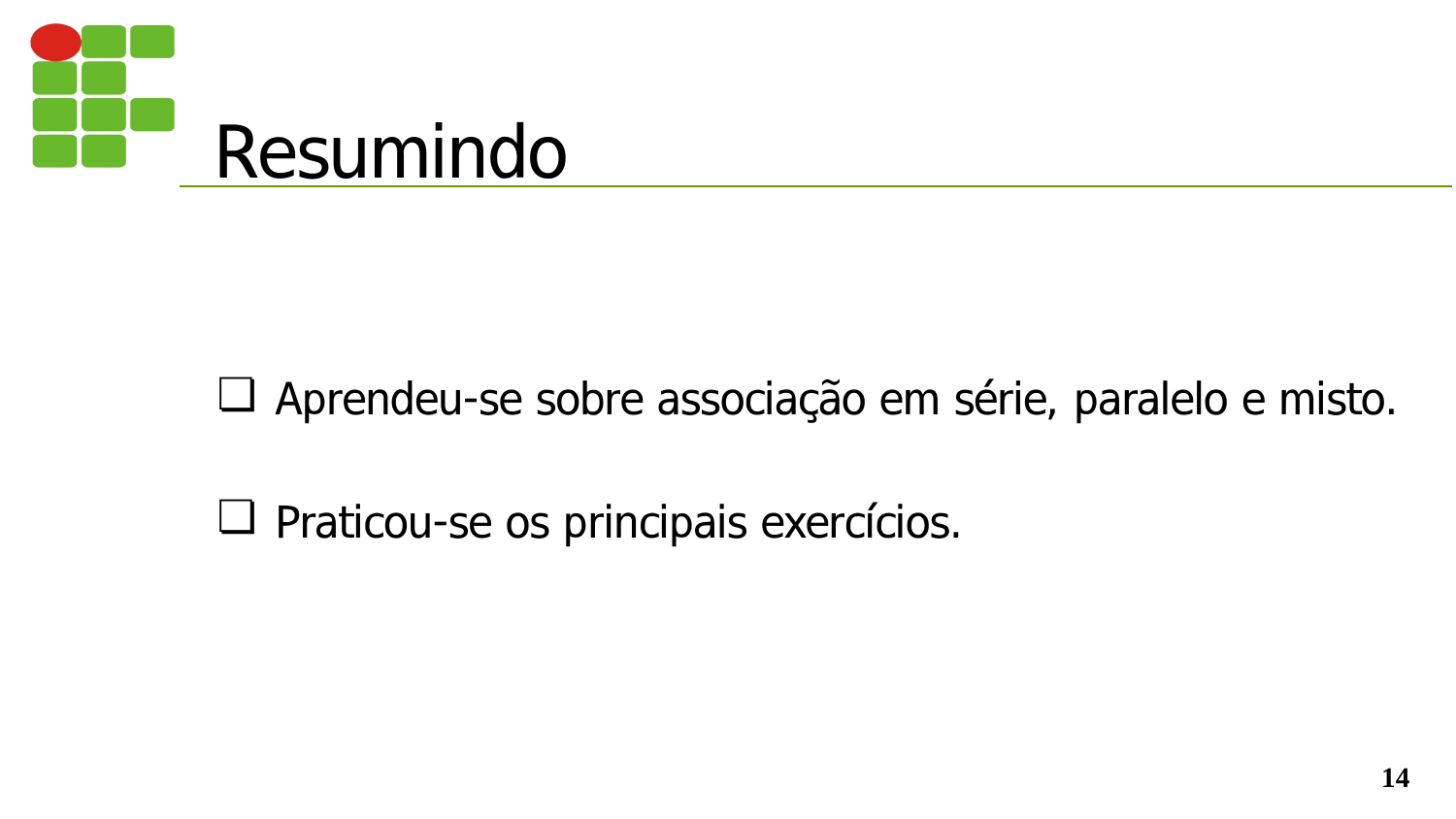

# Resumindo

Aprendeu-se sobre associação em série, paralelo e misto.

Praticou-se os principais exercícios.

14